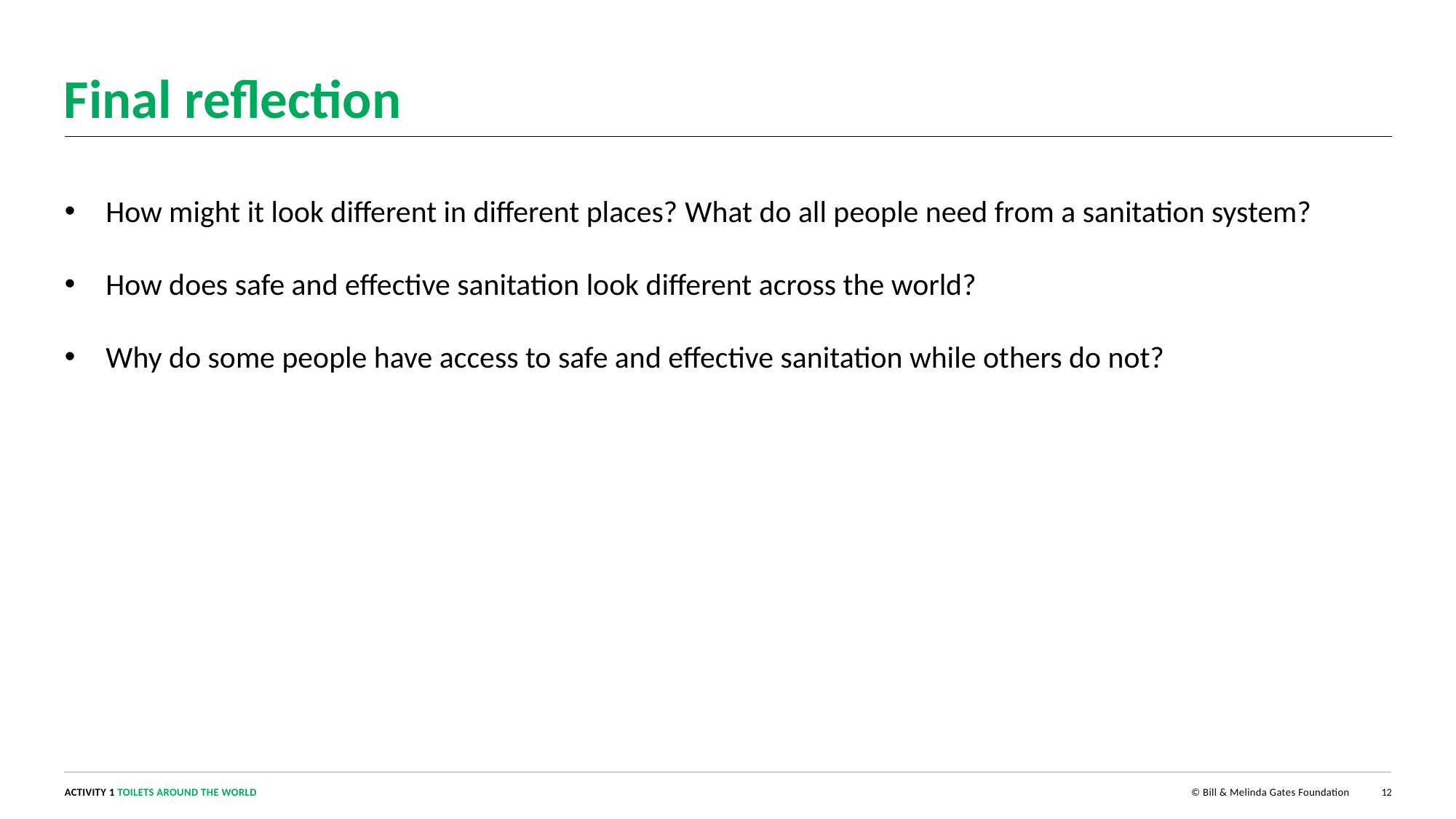

# Final reflection
How might it look different in different places? What do all people need from a sanitation system?

How does safe and effective sanitation look different across the world?

Why do some people have access to safe and effective sanitation while others do not?

12
ACTIVITY 1 TOILETS AROUND THE WORLD